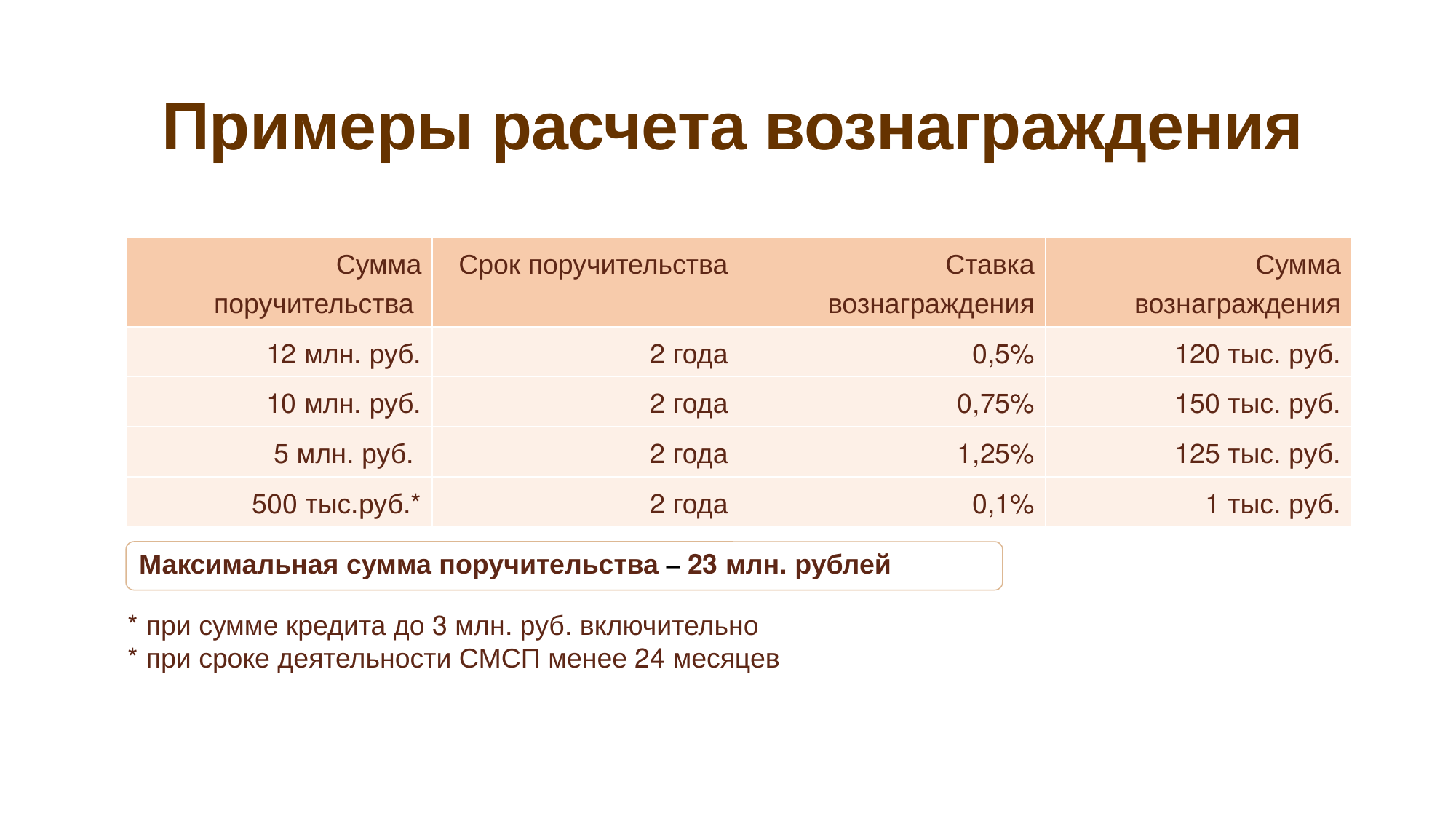

Примеры расчета вознаграждения
| Сумма поручительства | Срок поручительства | Ставка вознаграждения | Сумма вознаграждения |
| --- | --- | --- | --- |
| 12 млн. руб. | 2 года | 0,5% | 120 тыс. руб. |
| 10 млн. руб. | 2 года | 0,75% | 150 тыс. руб. |
| 5 млн. руб. | 2 года | 1,25% | 125 тыс. руб. |
| 500 тыс.руб.\* | 2 года | 0,1% | 1 тыс. руб. |
Максимальная сумма поручительства – 23 млн. рублей
* при сумме кредита до 3 млн. руб. включительно
* при сроке деятельности СМСП менее 24 месяцев